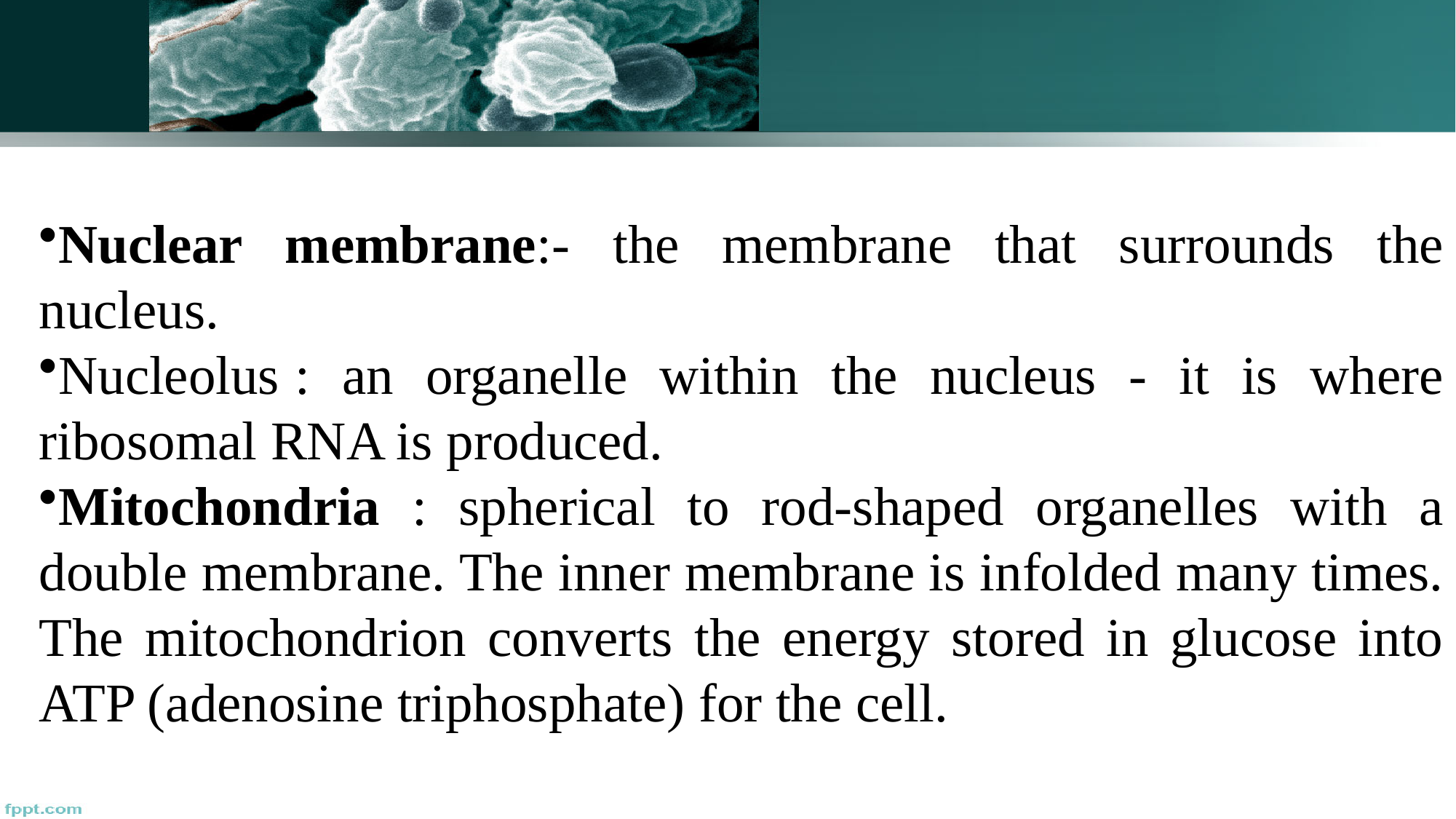

Nuclear membrane:- the membrane that surrounds the nucleus.
Nucleolus : an organelle within the nucleus - it is where ribosomal RNA is produced.
Mitochondria : spherical to rod-shaped organelles with a double membrane. The inner membrane is infolded many times. The mitochondrion converts the energy stored in glucose into ATP (adenosine triphosphate) for the cell.